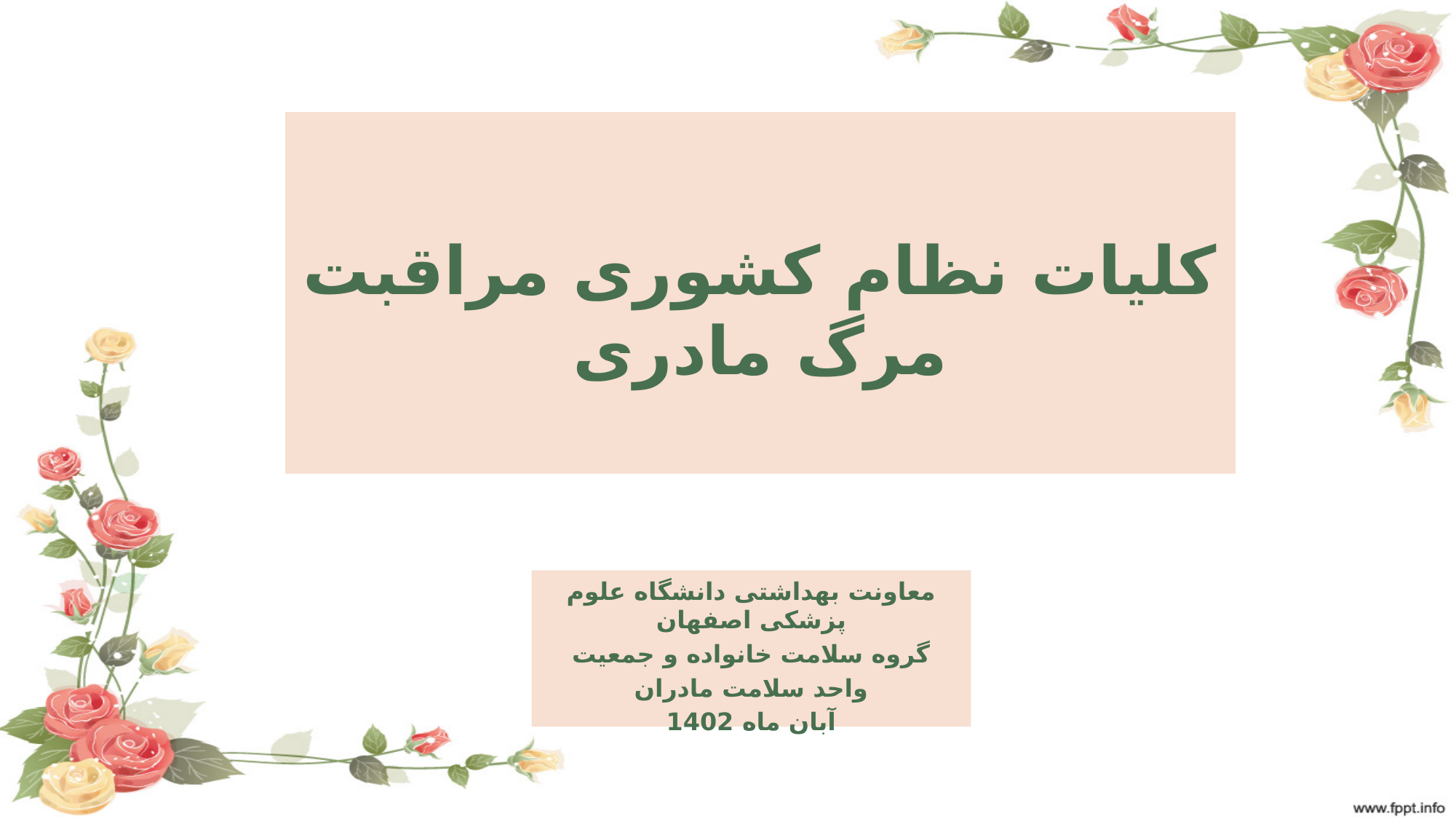

# کلیات نظام کشوری مراقبت مرگ مادری
معاونت بهداشتی دانشگاه علوم پزشکی اصفهان
گروه سلامت خانواده و جمعیت
واحد سلامت مادران
آبان ماه 1402